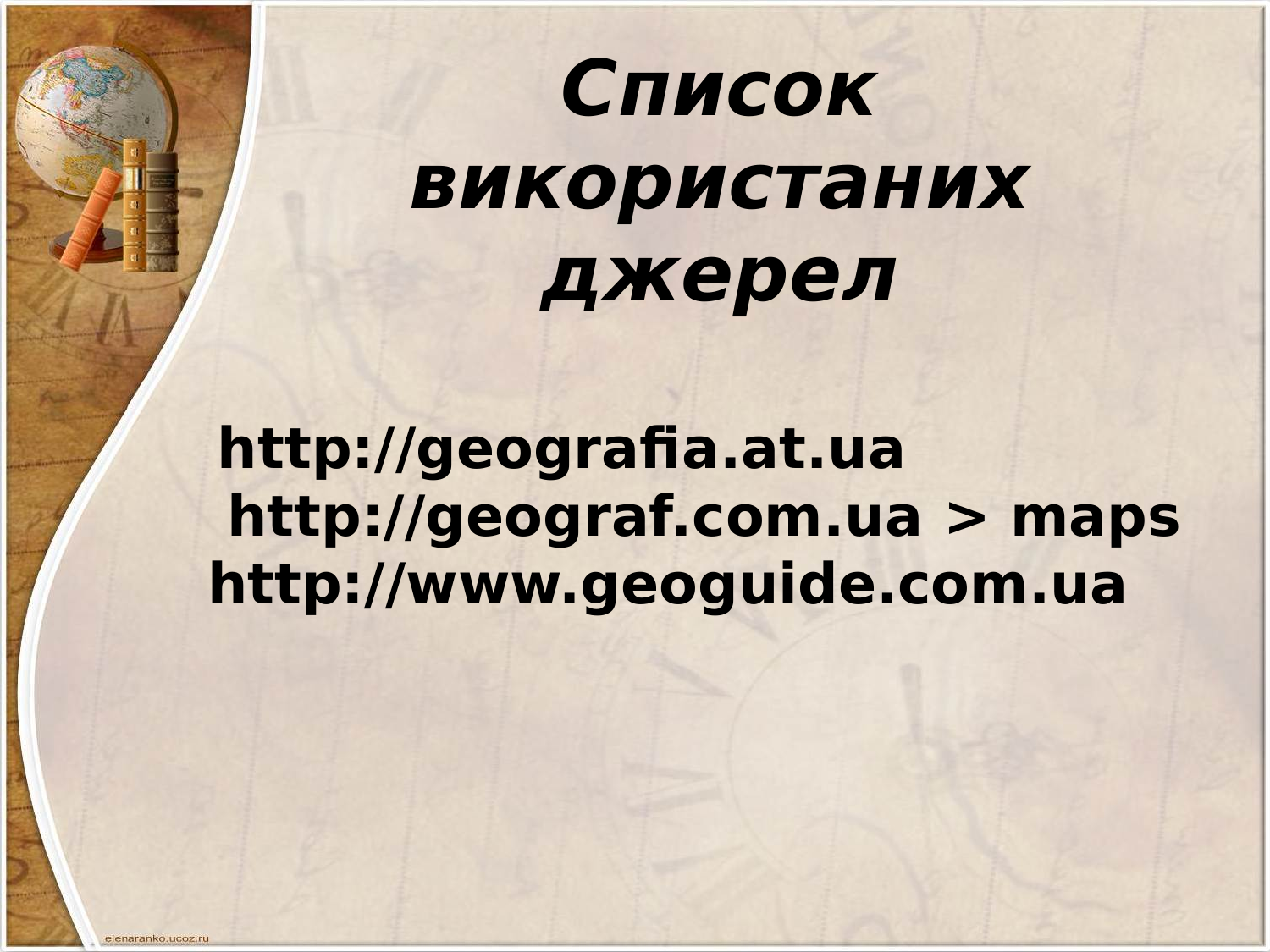

# Список використаних джерел
 http://geografia.at.ua
 http://geograf.com.ua > maps
http://www.geoguide.com.ua